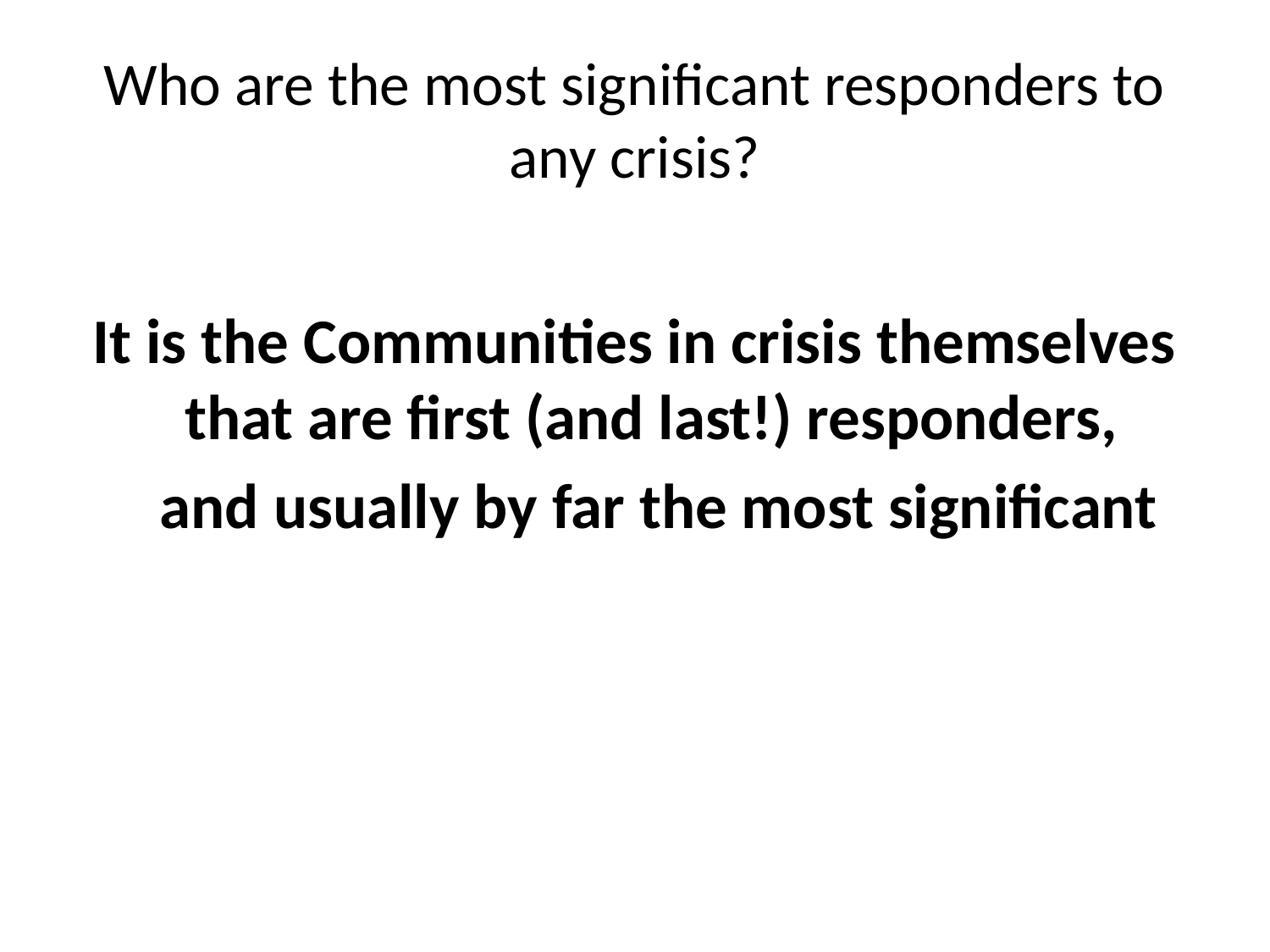

# Who are the most significant responders to any crisis?

It is the Communities in crisis themselves that are first (and last!) responders,
and usually by far the most significant